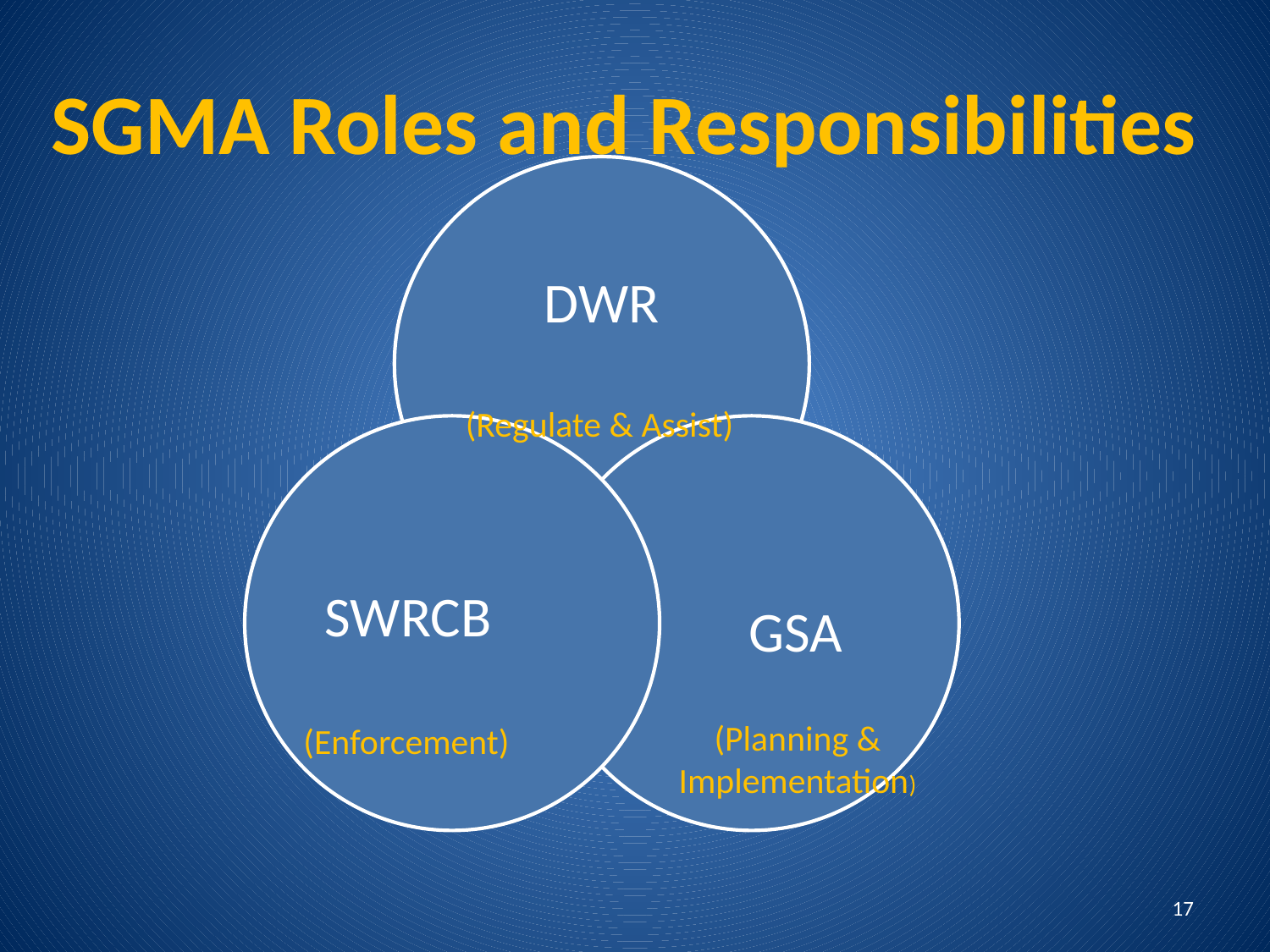

SGMA Roles and Responsibilities
DWR
GSA
SWRCB
(Regulate & Assist)
(Planning & Implementation)
(Enforcement)
17